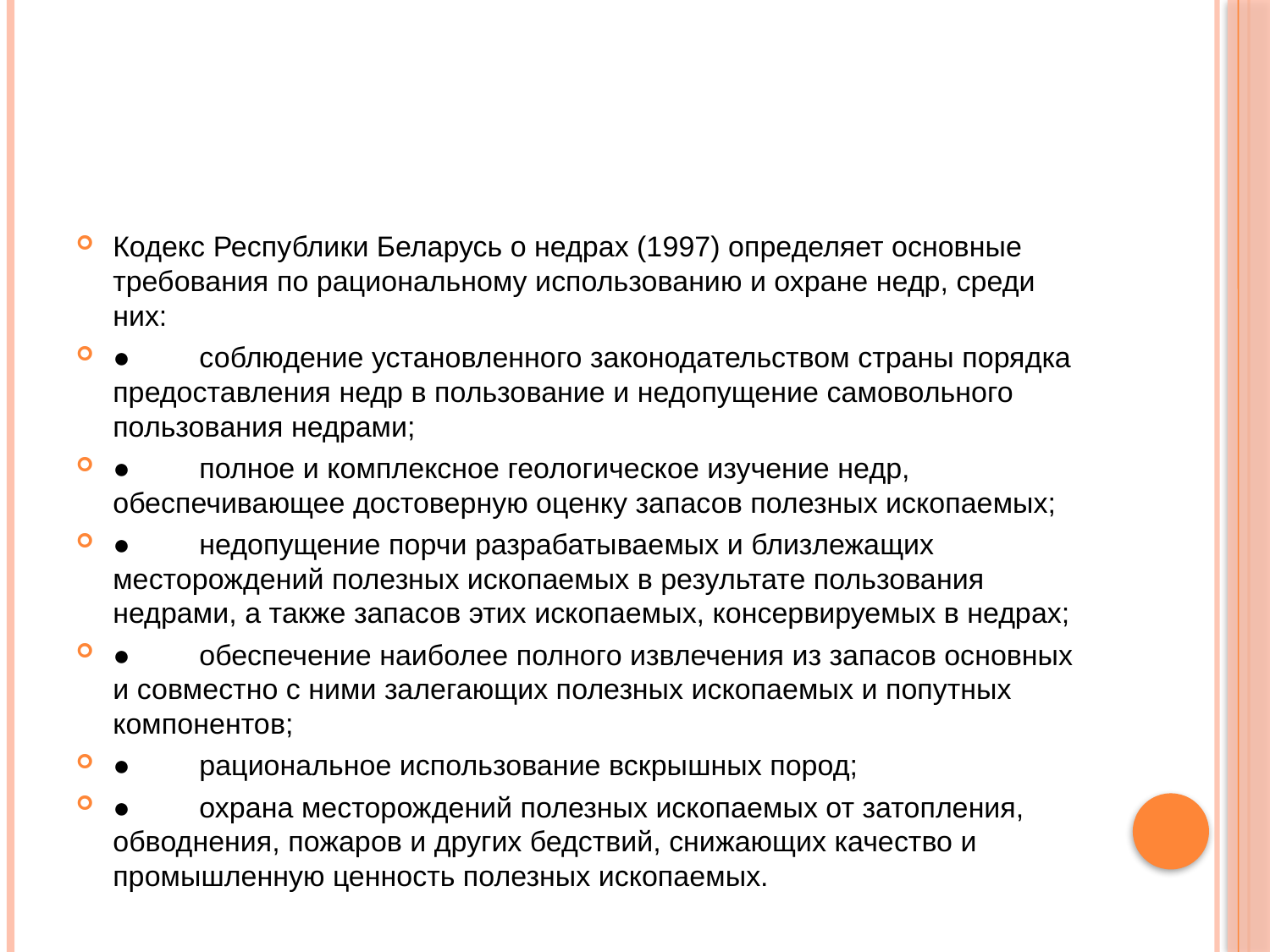

#
Кодекс Республики Беларусь о недрах (1997) определяет основные требования по рациональному использованию и охране недр, среди них:
●	соблюдение установленного законодательством страны порядка предоставления недр в пользование и недопущение самовольного пользования недрами;
●	полное и комплексное геологическое изучение недр, обеспечивающее достоверную оценку запасов полезных ископаемых;
●	недопущение порчи разрабатываемых и близлежащих месторождений полезных ископаемых в результате пользования недрами, а также запасов этих ископаемых, консервируемых в недрах;
●	обеспечение наиболее полного извлечения из запасов основных и совместно с ними залегающих полезных ископаемых и попутных компонентов;
●	рациональное использование вскрышных пород;
●	охрана месторождений полезных ископаемых от затопления, обводнения, пожаров и других бедствий, снижающих качество и промышленную ценность полезных ископаемых.